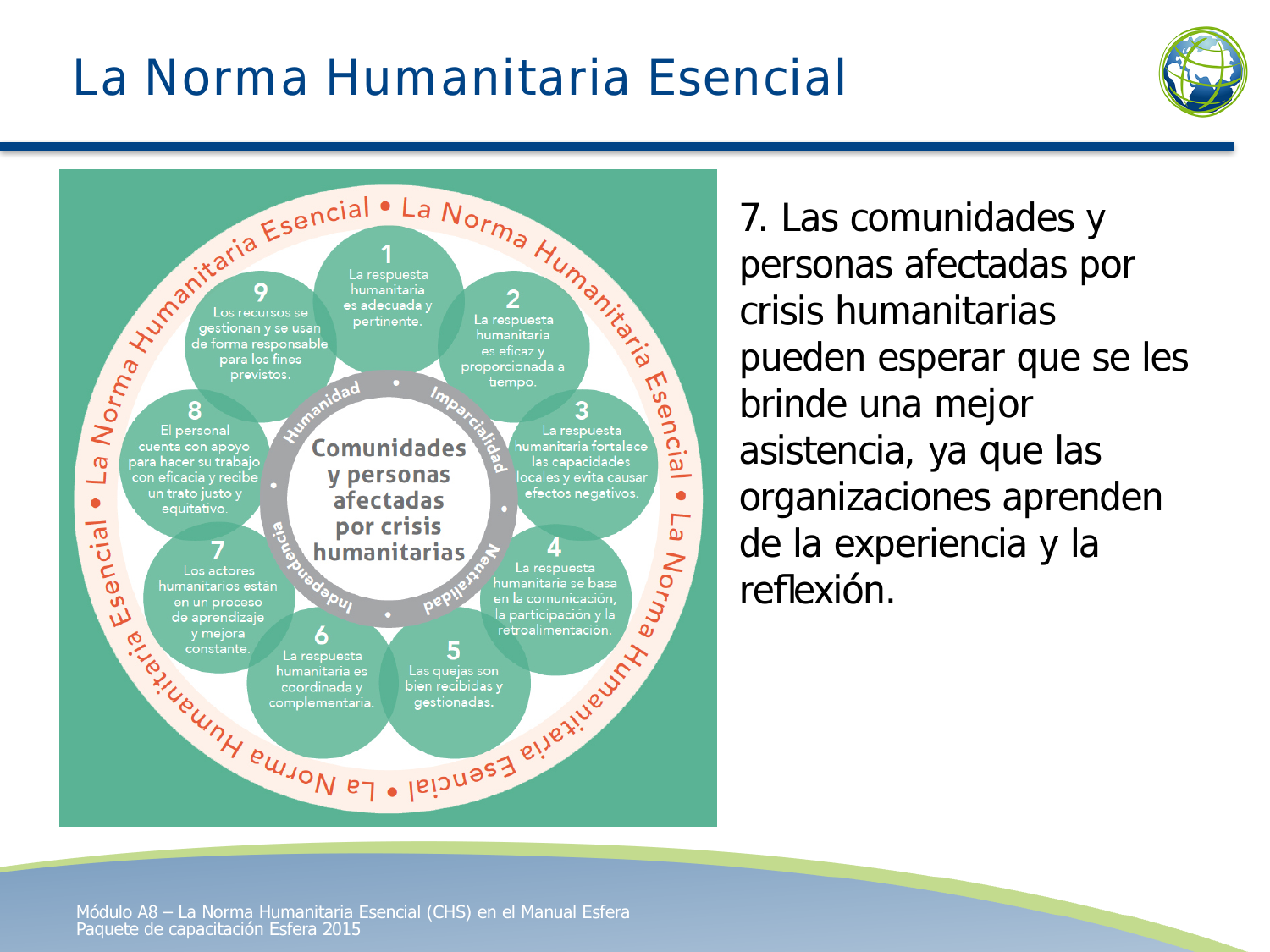

# La Norma Humanitaria Esencial
7. Las comunidades y personas afectadas por crisis humanitarias pueden esperar que se les brinde una mejor asistencia, ya que las organizaciones aprenden de la experiencia y la reflexión.
Módulo A8 – La Norma Humanitaria Esencial (CHS) en el Manual Esfera Paquete de capacitación Esfera 2015